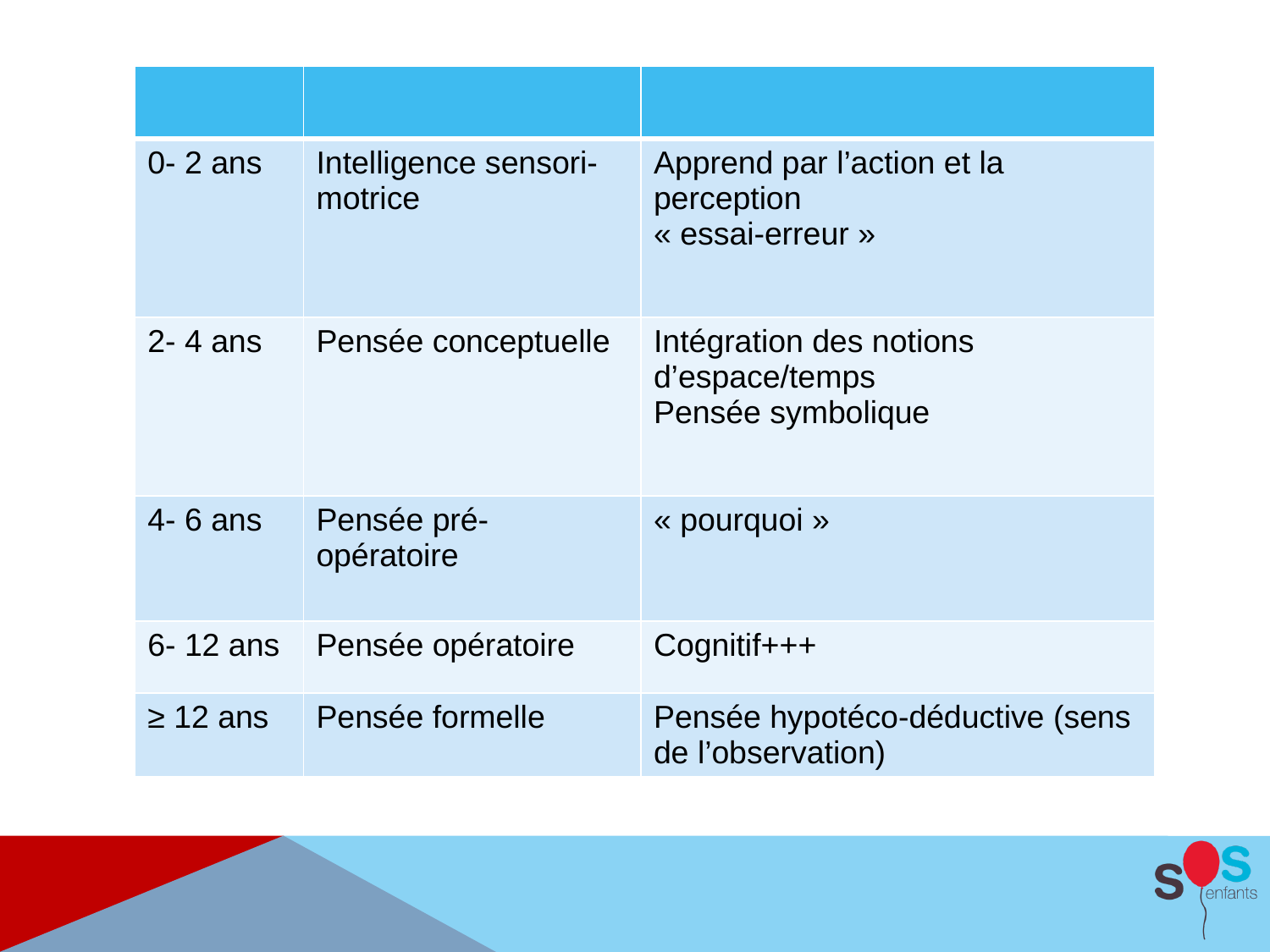

|  |  |  |
| --- | --- | --- |
| 0- 2 ans | Intelligence sensori-motrice | Apprend par l’action et la perception « essai-erreur » |
| 2- 4 ans | Pensée conceptuelle | Intégration des notions d’espace/temps Pensée symbolique |
| 4- 6 ans | Pensée pré-opératoire | « pourquoi » |
| 6- 12 ans | Pensée opératoire | Cognitif+++ |
| ≥ 12 ans | Pensée formelle | Pensée hypotéco-déductive (sens de l’observation) |